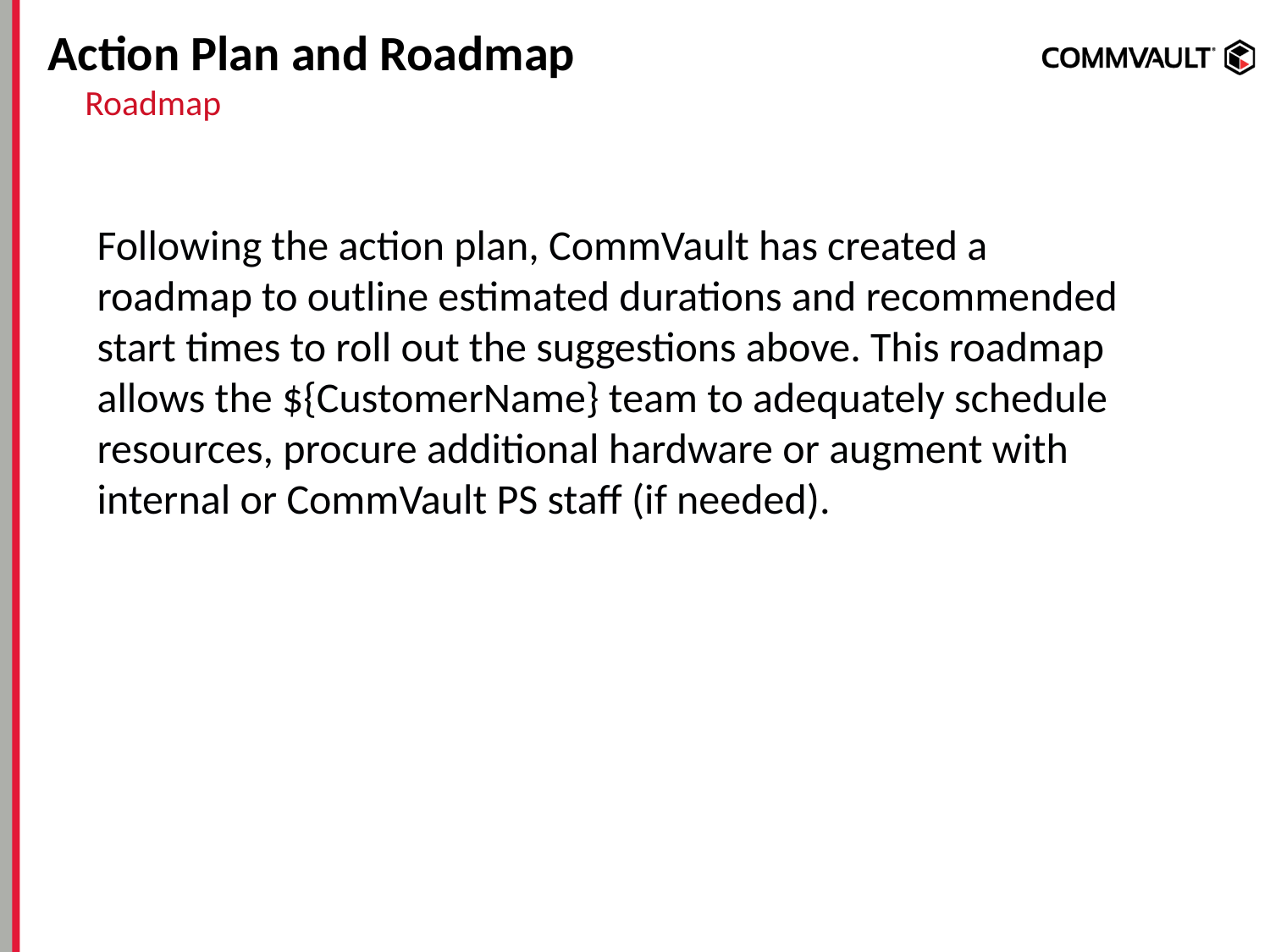

# Action Plan and Roadmap
Roadmap
Following the action plan, CommVault has created a roadmap to outline estimated durations and recommended start times to roll out the suggestions above. This roadmap allows the ${CustomerName} team to adequately schedule resources, procure additional hardware or augment with internal or CommVault PS staff (if needed).